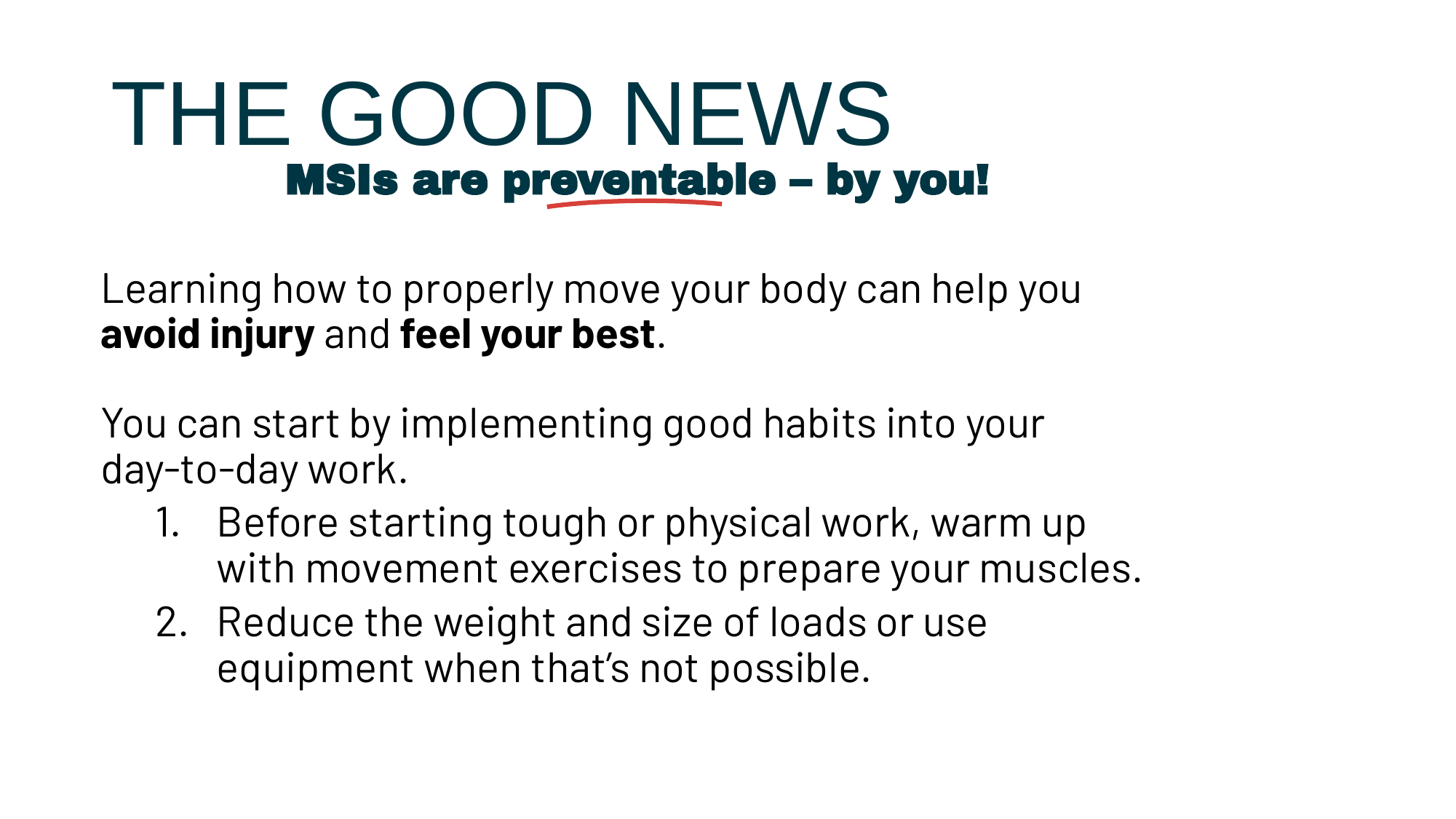

# THE GOOD NEWS
MSIs are preventable – by you!

Learning how to properly move your body can help you avoid injury and feel your best.

You can start by implementing good habits into your
day-to-day work.
Before starting tough or physical work, warm up with movement exercises to prepare your muscles.
Reduce the weight and size of loads or use equipment when that’s not possible.